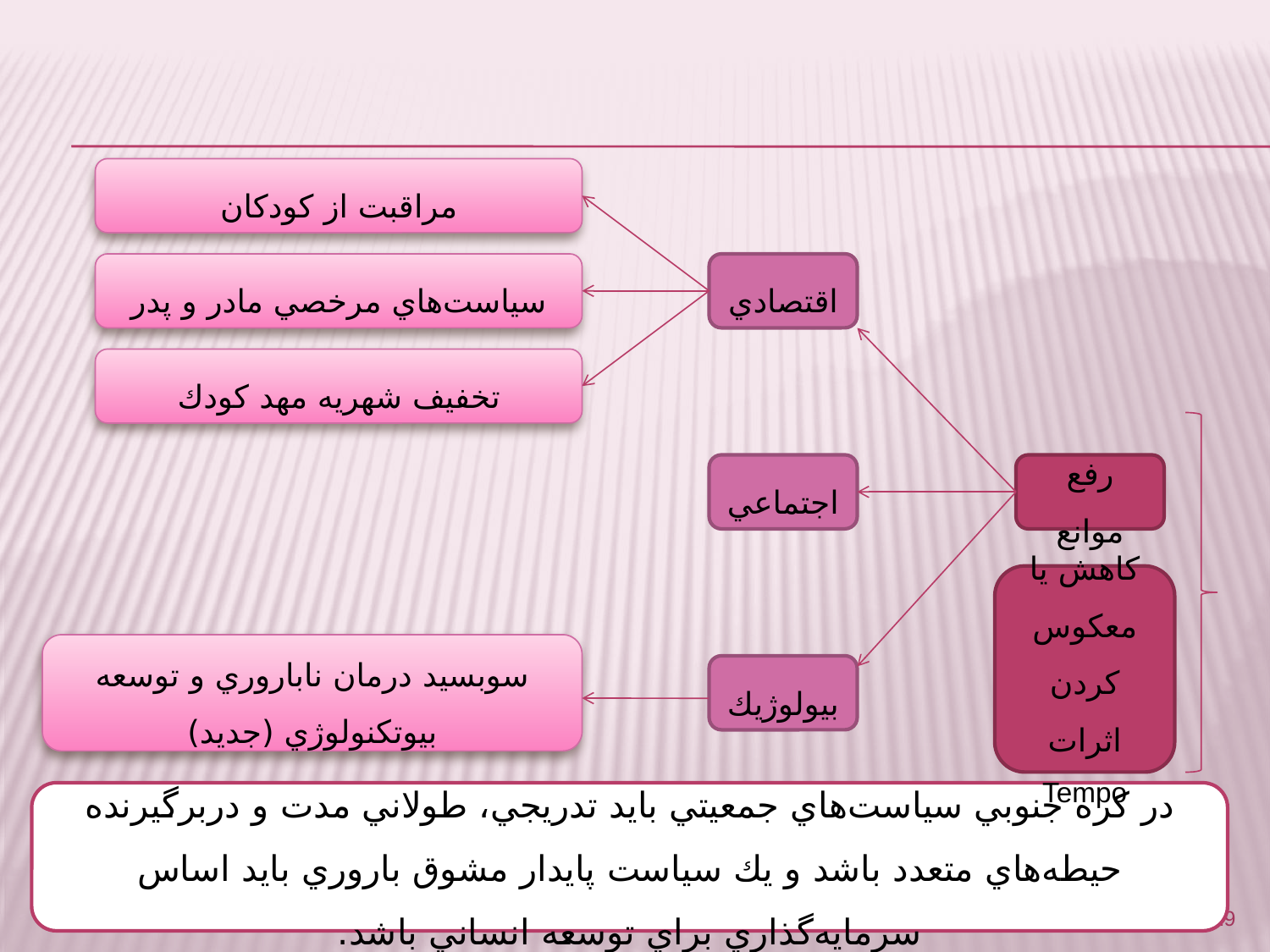

مراقبت از كودكان
سياست‌هاي مرخصي مادر و پدر
اقتصادي
تخفيف شهريه مهد كودك

اجتماعي
رفع موانع
كاهش يا معكوس كردن اثرات Tempo
سوبسيد درمان ناباروري و توسعه بيوتكنولوژي (جديد)
بيولوژيك
در كره جنوبي سياست‌هاي جمعيتي بايد تدريجي، طولاني مدت و دربرگيرنده حيطه‌هاي متعدد باشد و يك سياست پايدار مشوق باروري بايد اساس سرمايه‌گذاري براي توسعه انساني باشد.
29